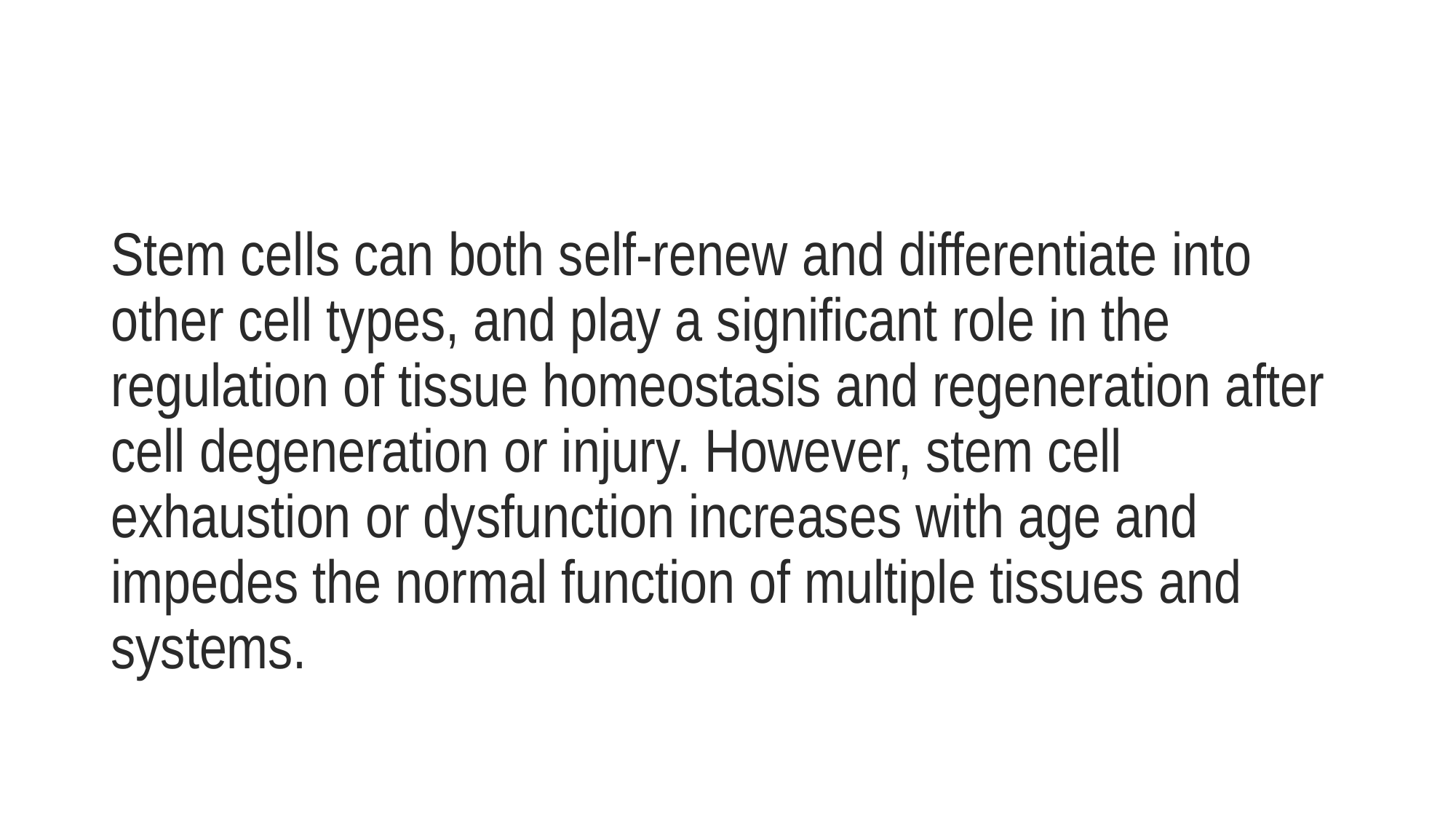

#
Stem cells can both self-renew and differentiate into other cell types, and play a significant role in the regulation of tissue homeostasis and regeneration after cell degeneration or injury. However, stem cell exhaustion or dysfunction increases with age and impedes the normal function of multiple tissues and systems.